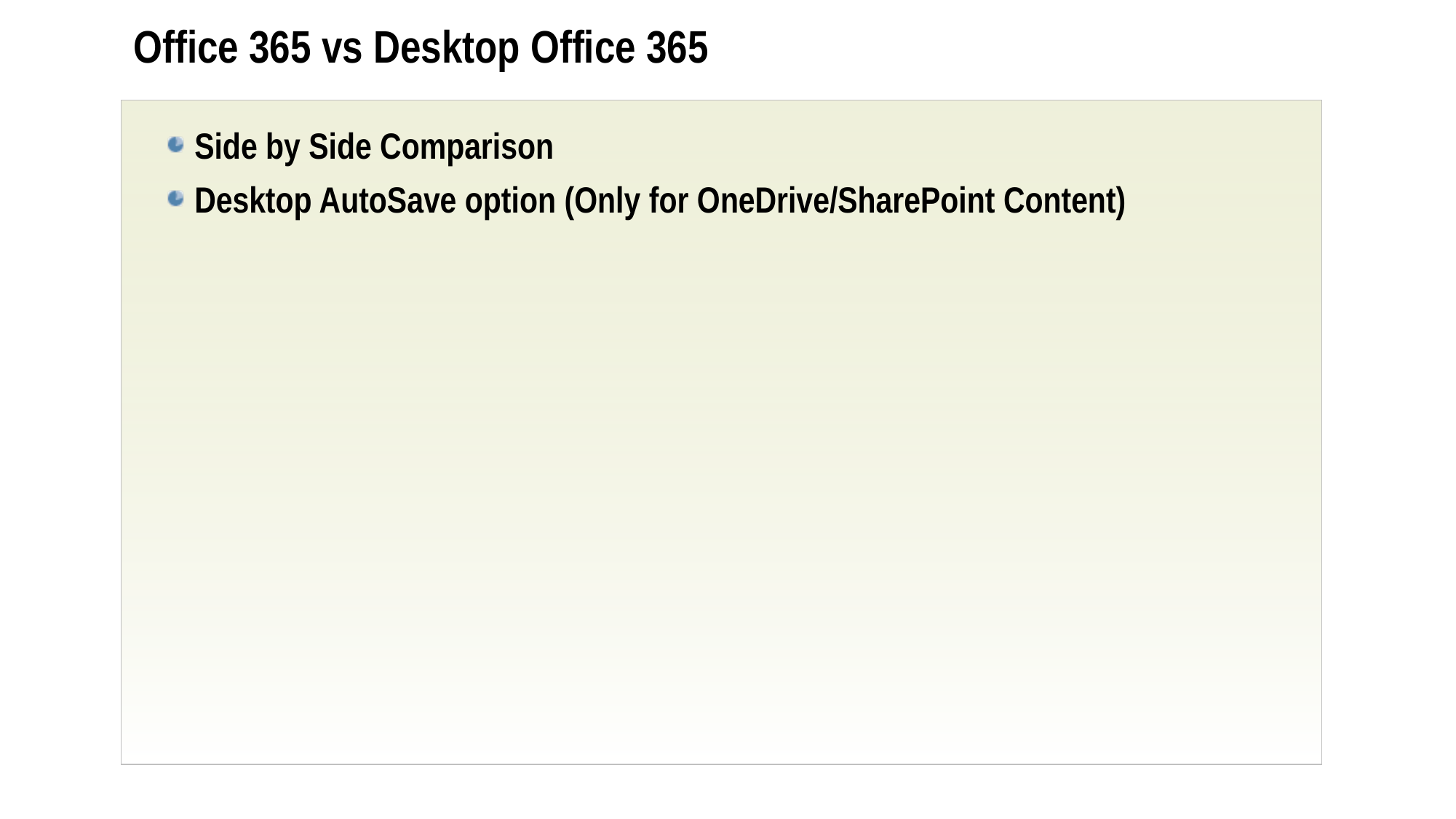

# Office 365 vs Desktop Office 365
Side by Side Comparison
Desktop AutoSave option (Only for OneDrive/SharePoint Content)